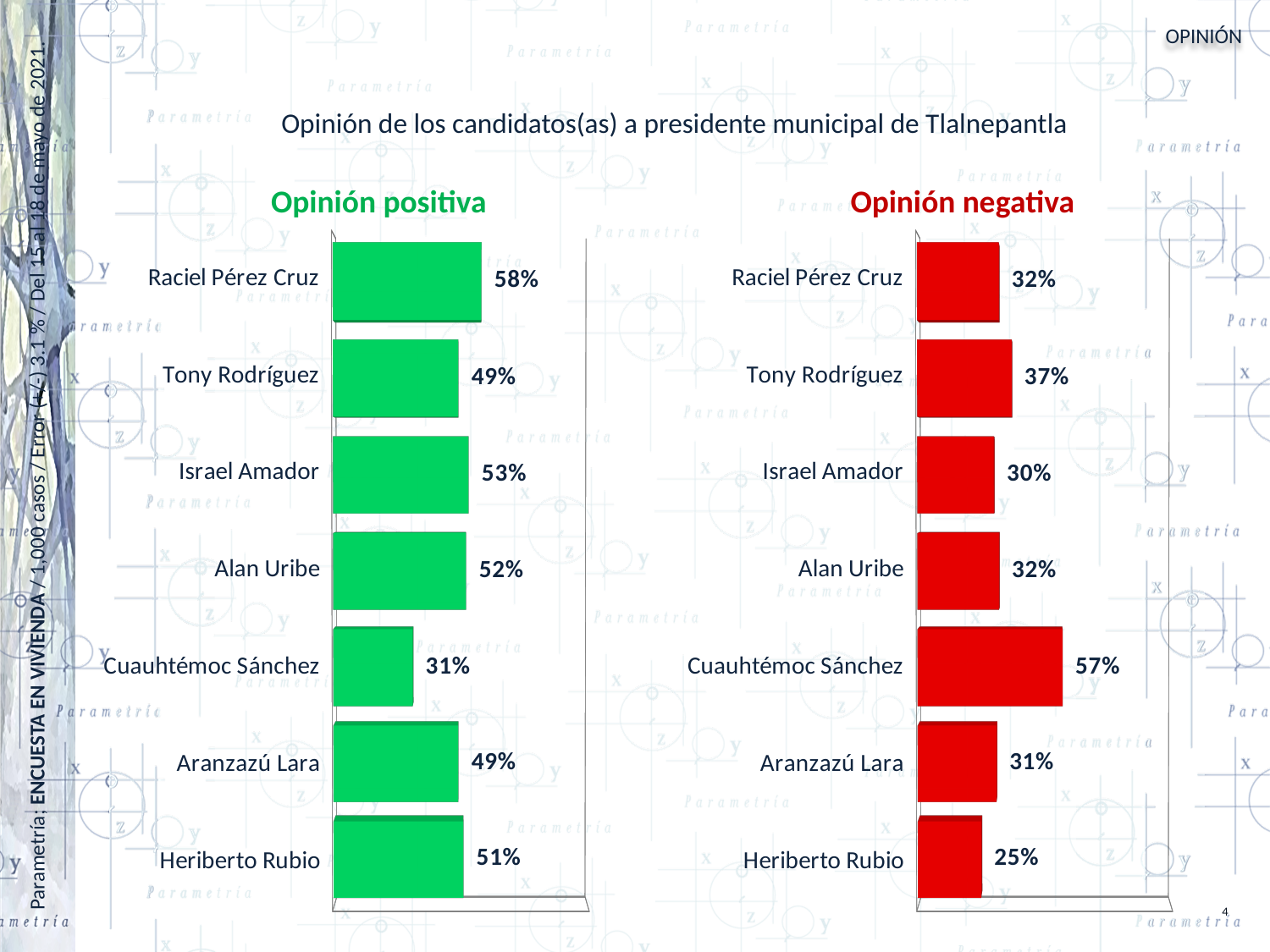

Parametría; ENCUESTA EN VIVIENDA / 1,000 casos / Error (+/-) 3.1 % / Del 15 al 18 de mayo de 2021.
# OPINIÓN
Opinión de los candidatos(as) a presidente municipal de Tlalnepantla
Opinión positiva
Opinión negativa

[unsupported chart]

[unsupported chart]

4